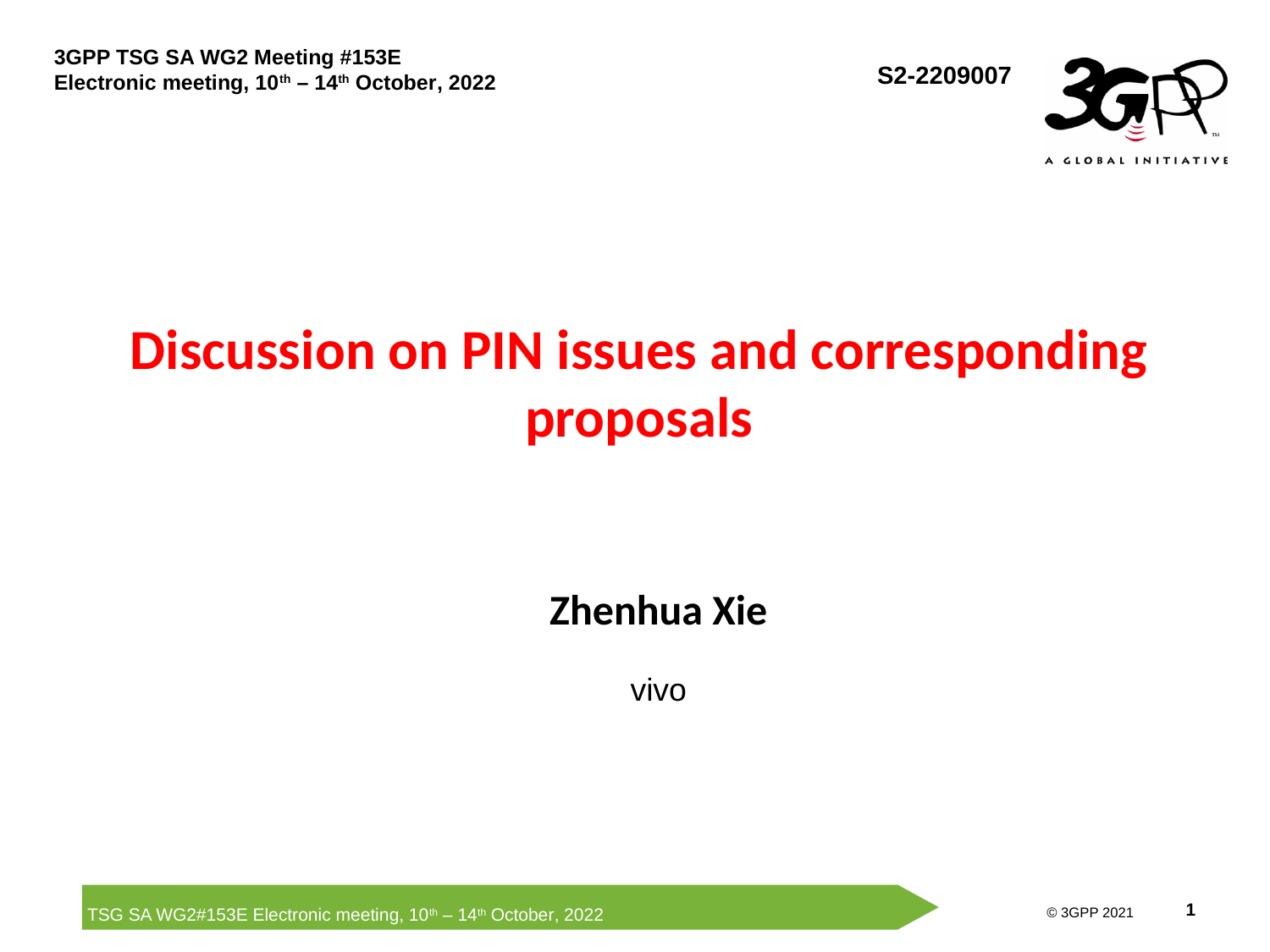

S2-2209007
# Discussion on PIN issues and corresponding proposals
Zhenhua Xie

vivo